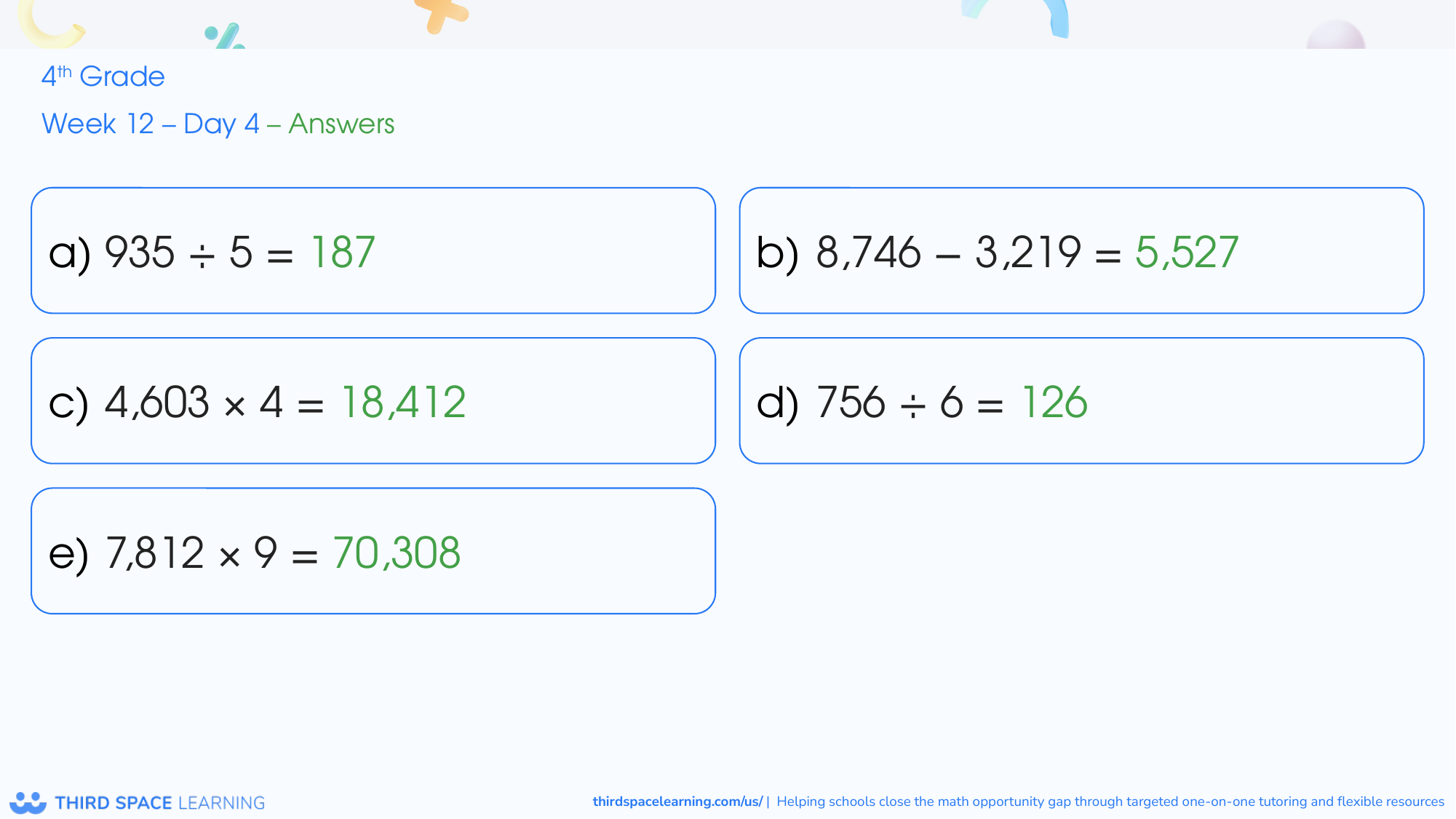

4th Grade
Week 12 – Day 4 – Answers
935 ÷ 5 = 187
8,746 − 3,219 = 5,527
4,603 × 4 = 18,412
756 ÷ 6 = 126
7,812 × 9 = 70,308